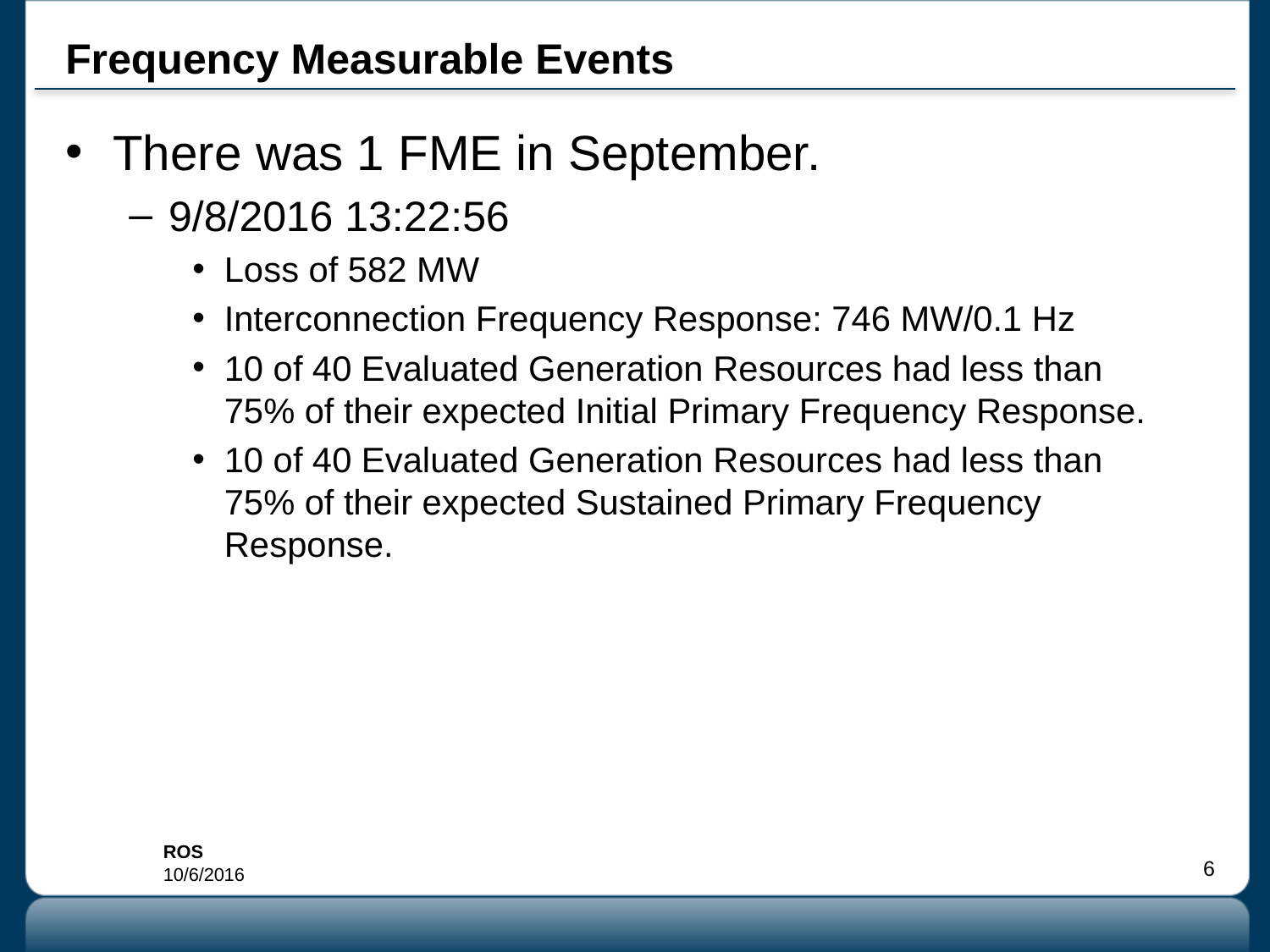

# Frequency Measurable Events
There was 1 FME in September.
9/8/2016 13:22:56
Loss of 582 MW
Interconnection Frequency Response: 746 MW/0.1 Hz
10 of 40 Evaluated Generation Resources had less than 75% of their expected Initial Primary Frequency Response.
10 of 40 Evaluated Generation Resources had less than 75% of their expected Sustained Primary Frequency Response.